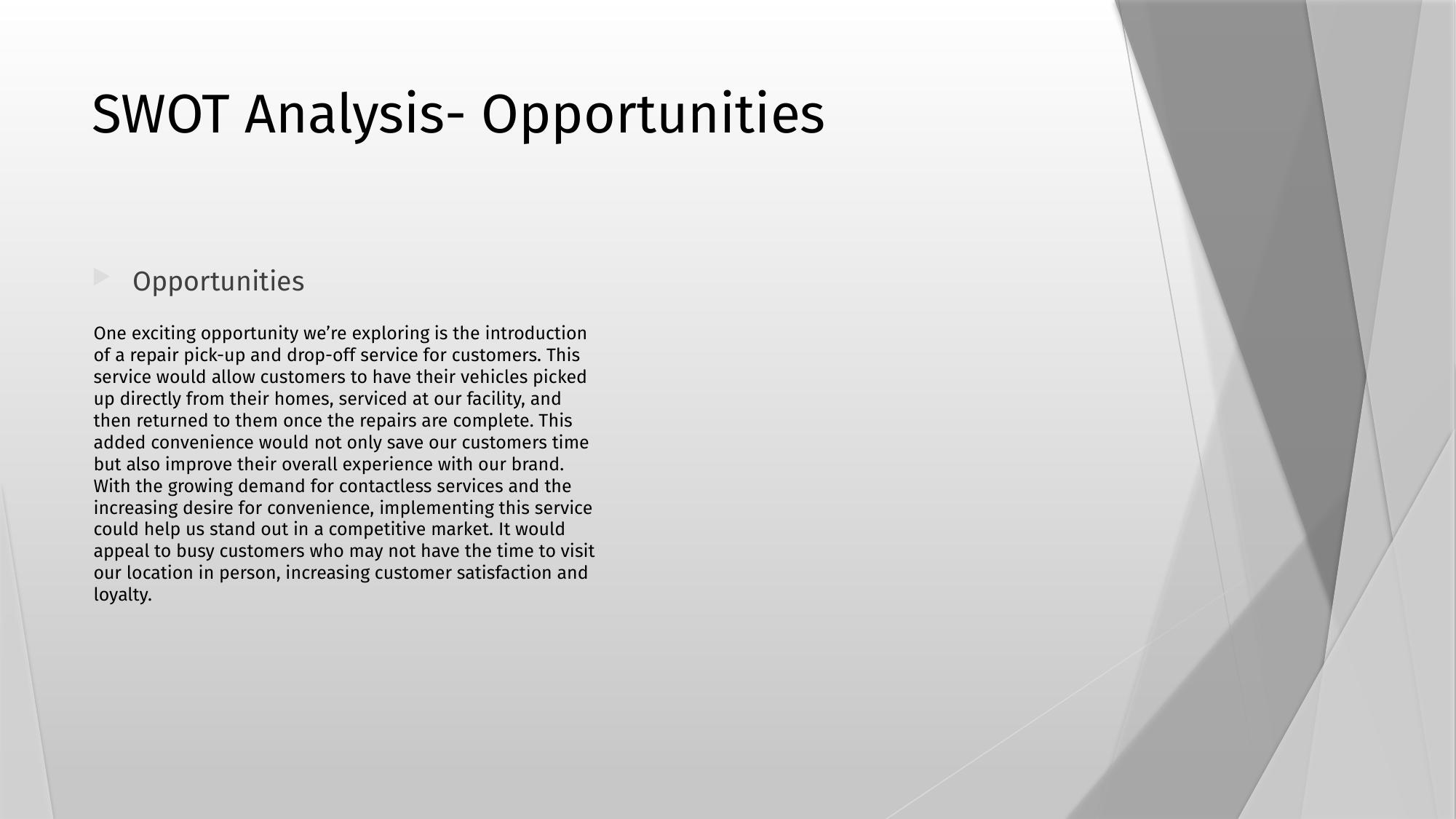

# SWOT Analysis- Opportunities
Opportunities

One exciting opportunity we’re exploring is the introduction of a repair pick-up and drop-off service for customers. This service would allow customers to have their vehicles picked up directly from their homes, serviced at our facility, and then returned to them once the repairs are complete. This added convenience would not only save our customers time but also improve their overall experience with our brand.
With the growing demand for contactless services and the increasing desire for convenience, implementing this service could help us stand out in a competitive market. It would appeal to busy customers who may not have the time to visit our location in person, increasing customer satisfaction and loyalty.